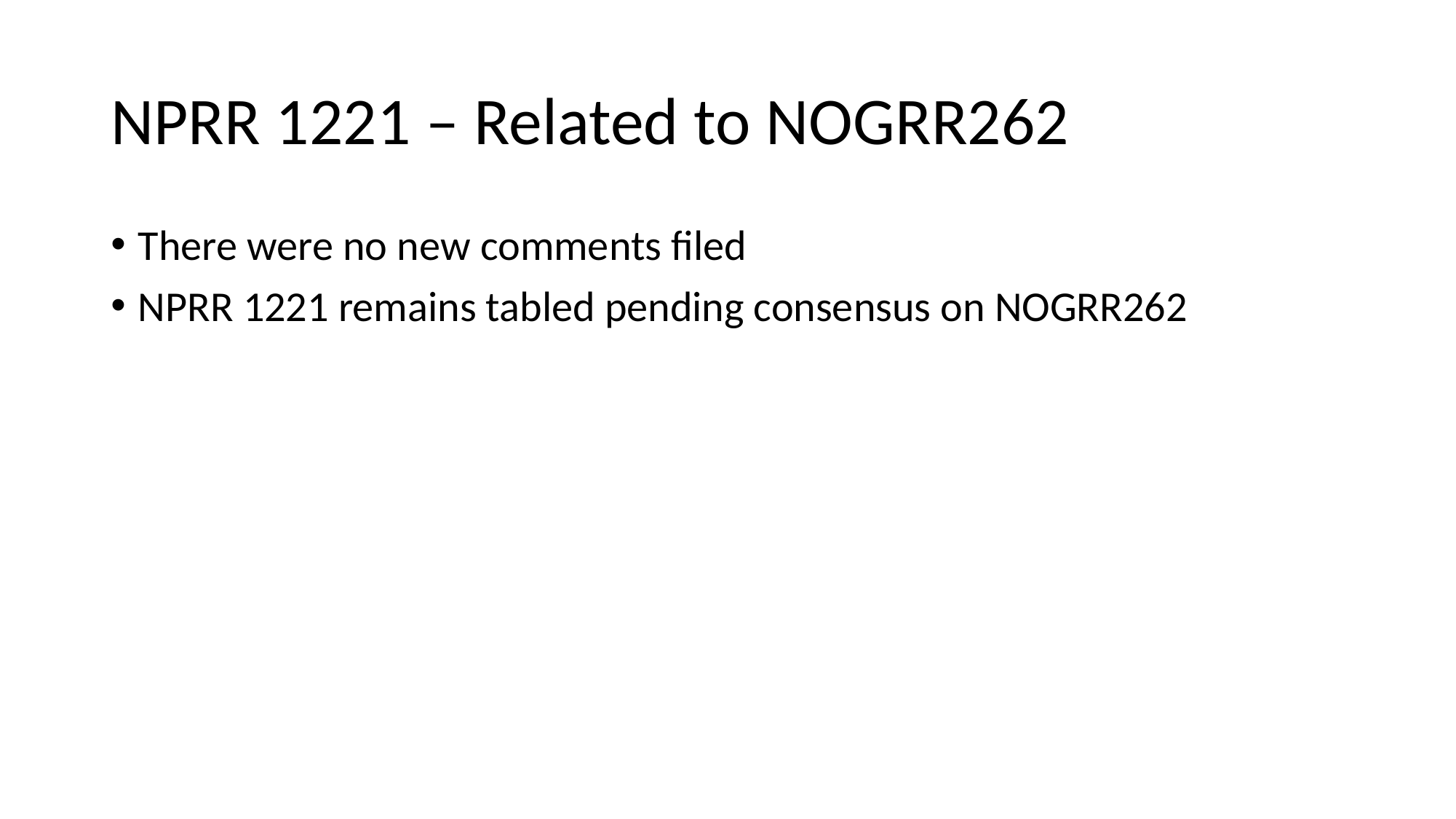

# NPRR 1221 – Related to NOGRR262
There were no new comments filed
NPRR 1221 remains tabled pending consensus on NOGRR262